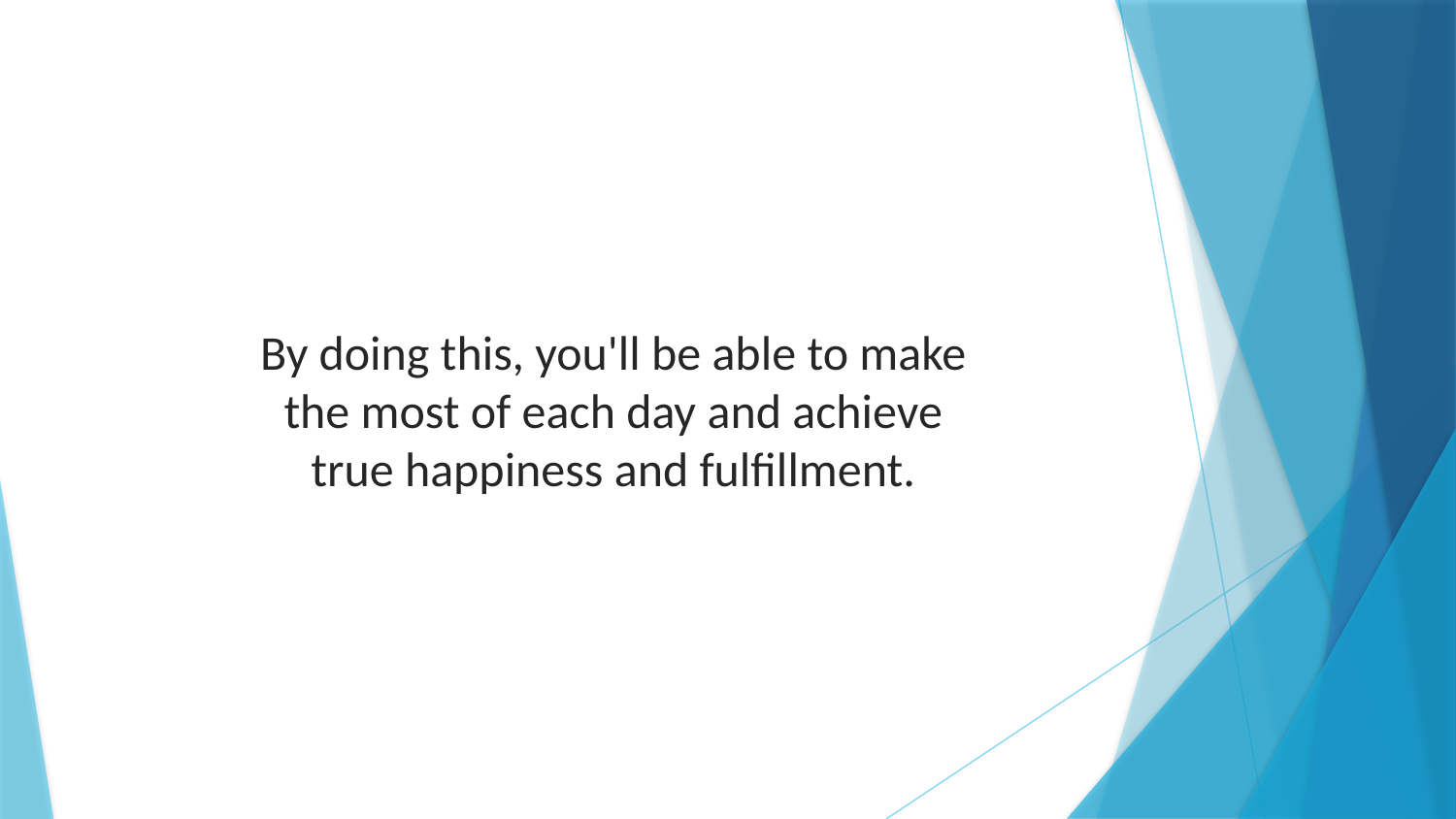

By doing this, you'll be able to make the most of each day and achieve true happiness and fulfillment.